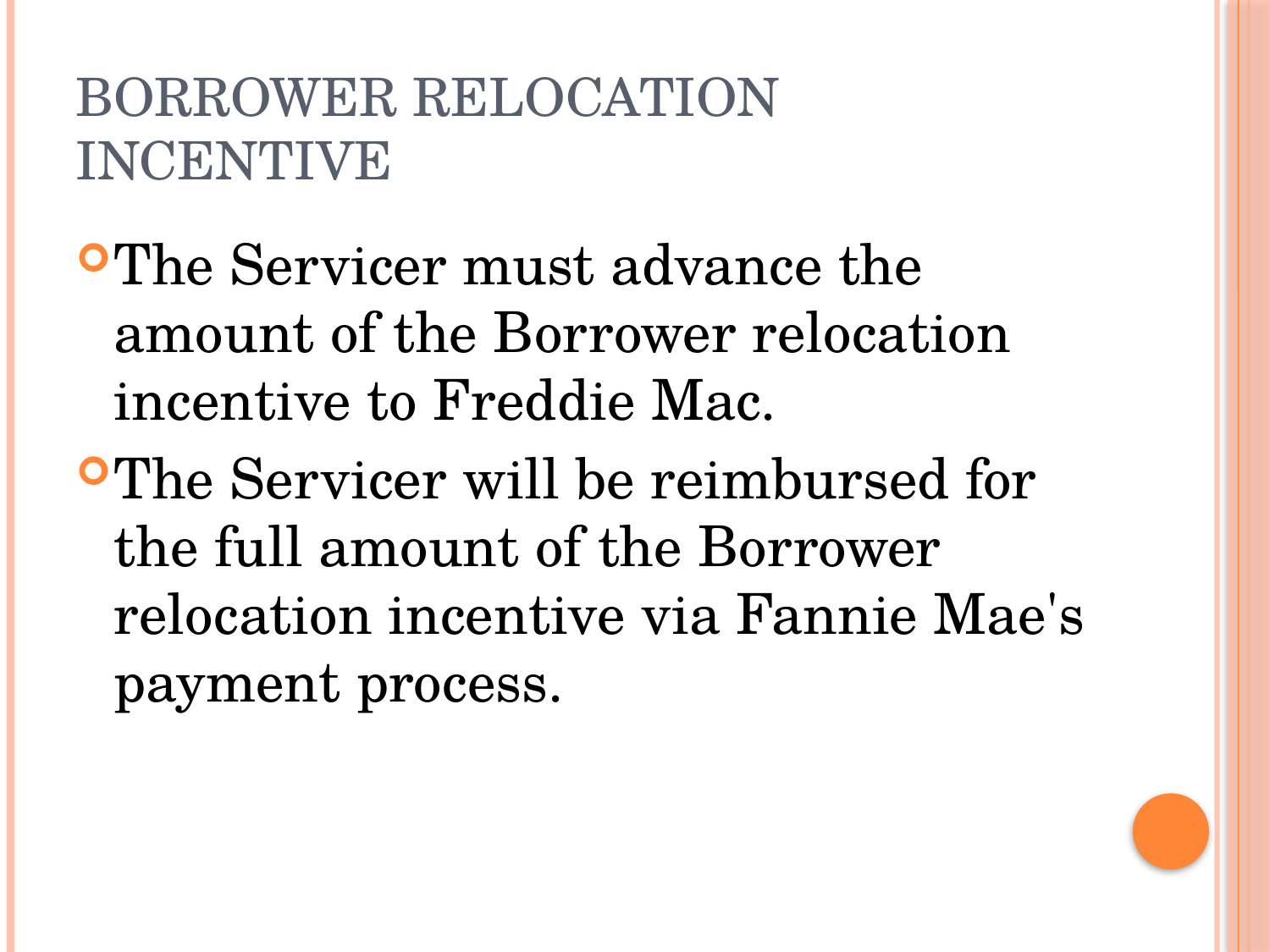

# Borrower relocation incentive
The Servicer must advance the amount of the Borrower relocation incentive to Freddie Mac.
The Servicer will be reimbursed for the full amount of the Borrower relocation incentive via Fannie Mae's payment process.